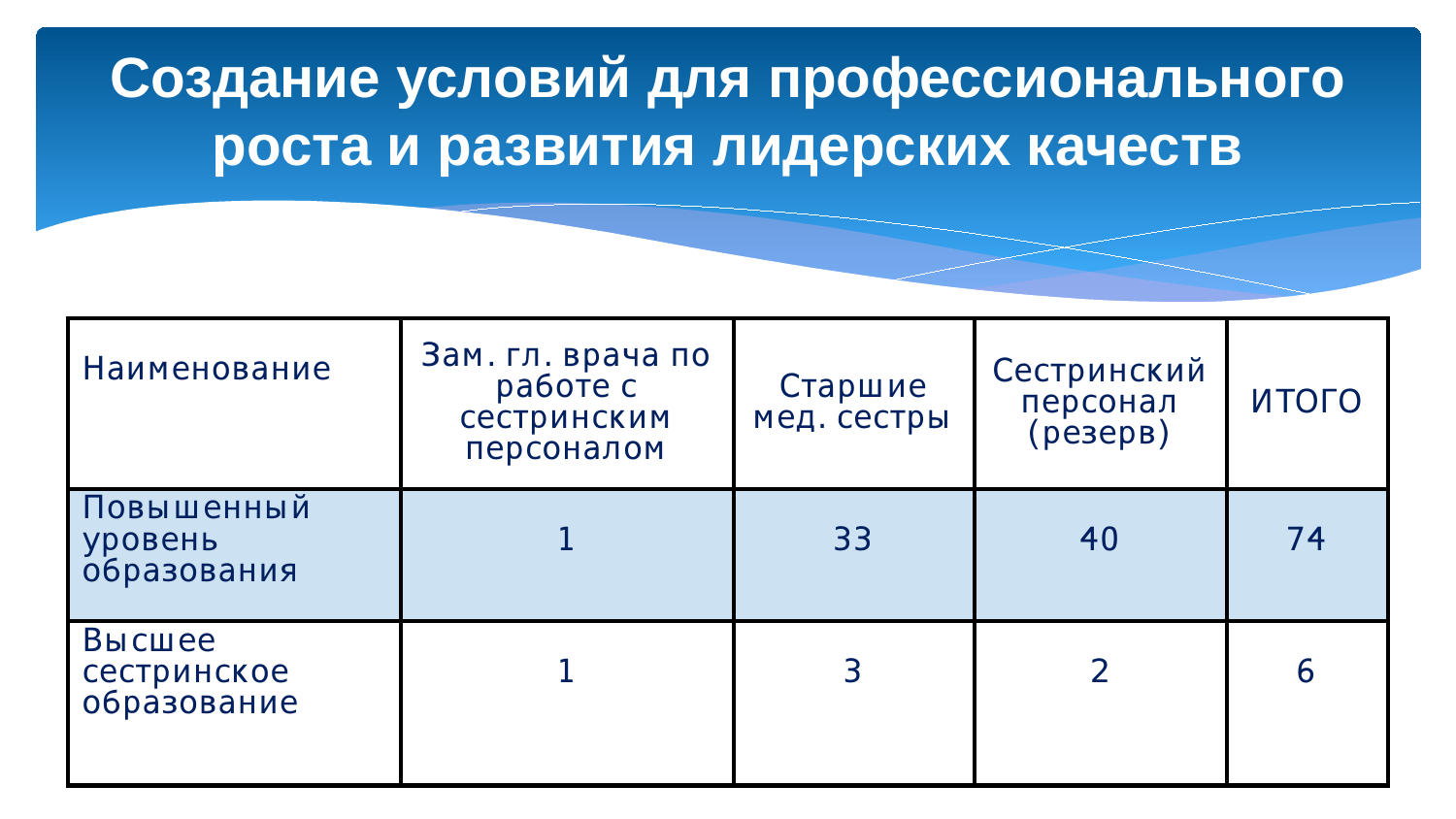

Создание условий для профессионального роста и развития лидерских качеств
| Наименование | Зам. гл. врача по работе с сестринским персоналом | Старшие мед. сестры | Сестринский персонал (резерв) | ИТОГО |
| --- | --- | --- | --- | --- |
| Повышенный уровень образования | 1 | 33 | 40 | 74 |
| Высшее сестринское образование | 1 | 3 | 2 | 6 |